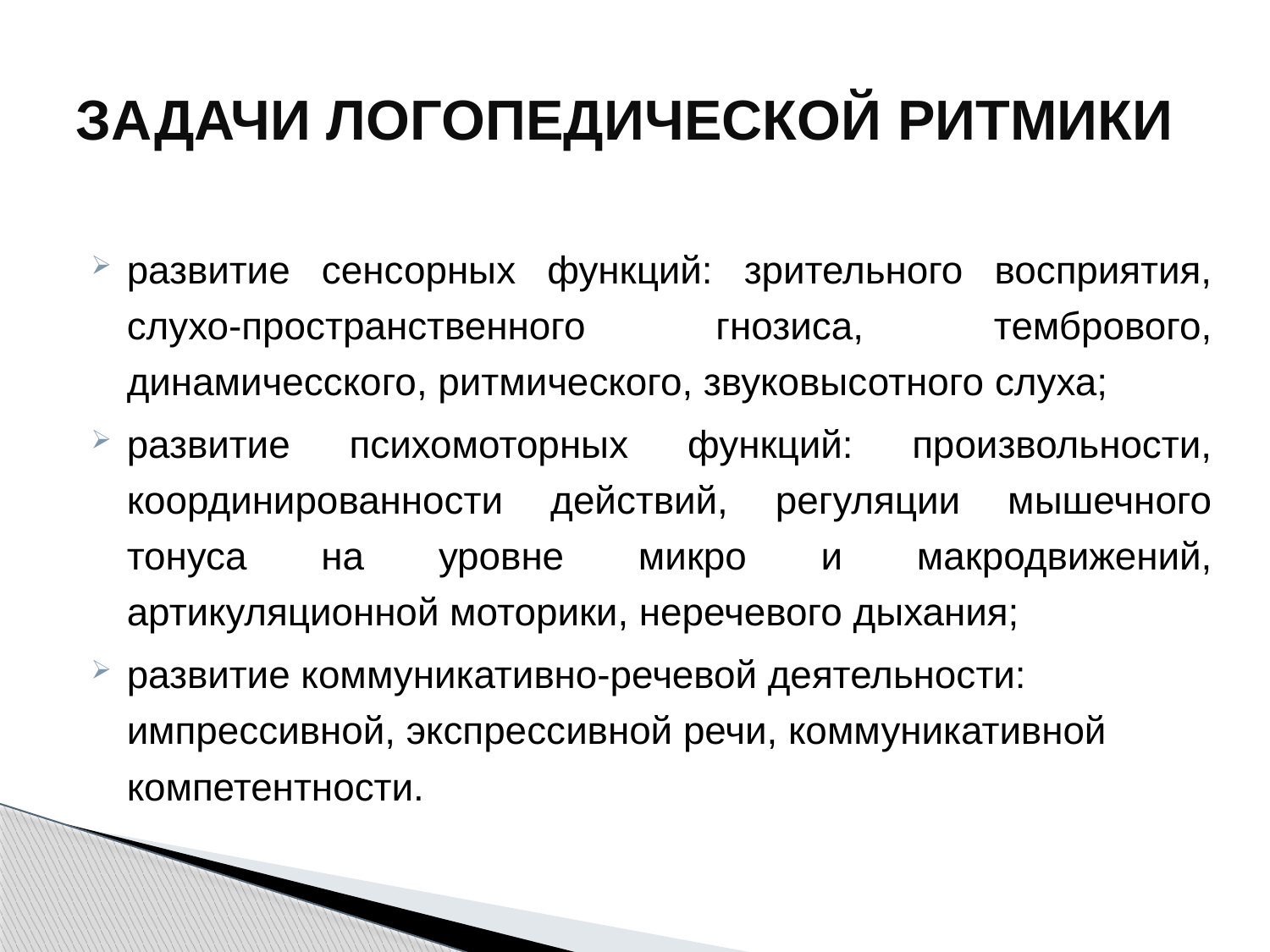

# ЗАДАЧИ ЛОГОПЕДИЧЕСКОЙ РИТМИКИ

развитие сенсорных функций: зрительного восприятия, слухо-пространственного гнозиса, тембрового, динамичесского, ритмического, звуковысотного слуха;
развитие психомоторных функций: произвольности, координированности действий, регуляции мышечного тонуса на уровне микро и макродвижений, артикуляционной моторики, неречевого дыхания;
развитие коммуникативно-речевой деятельности: импрессивной, экспрессивной речи, коммуникативной компетентности.